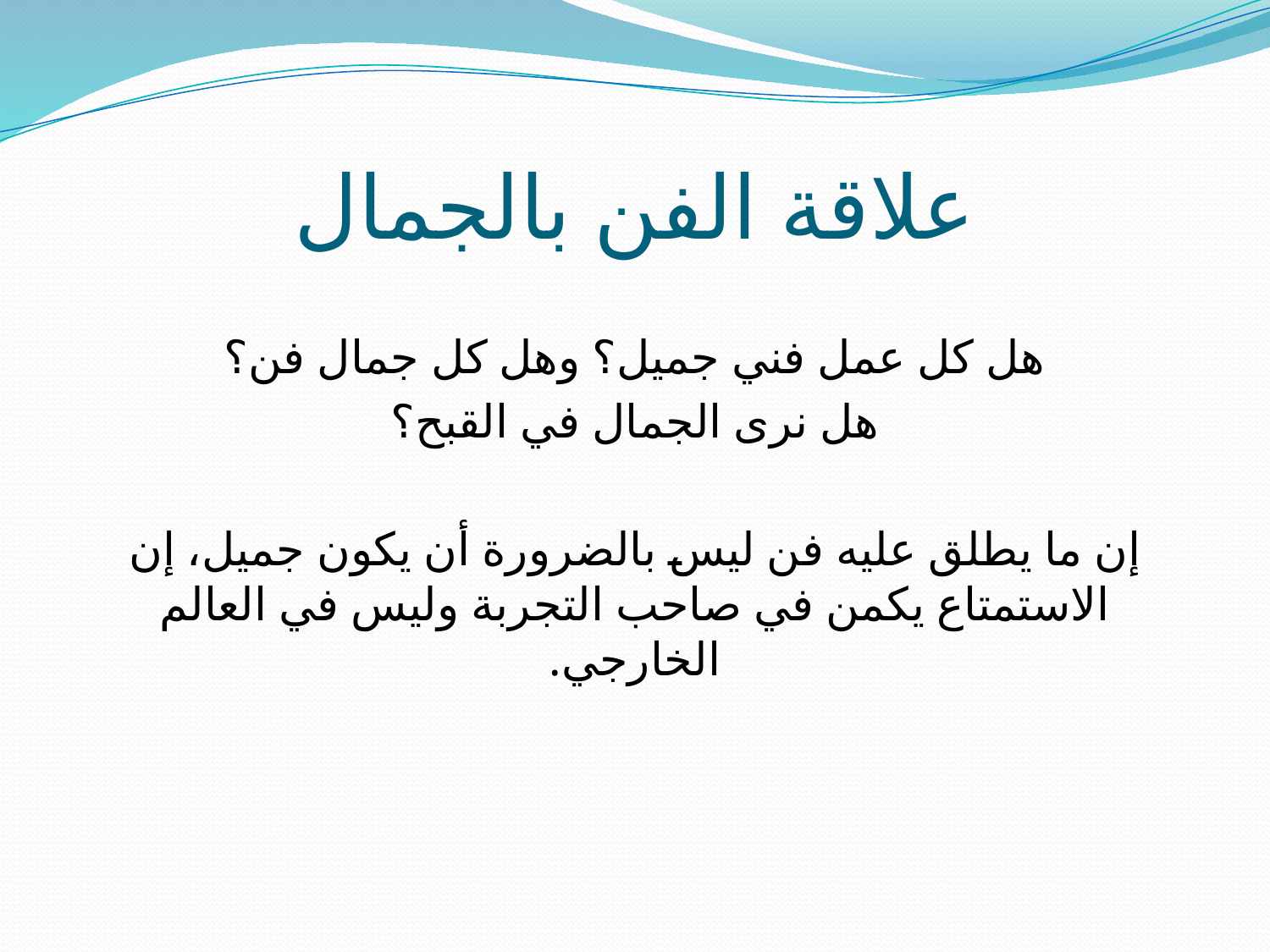

# علاقة الفن بالجمال
هل كل عمل فني جميل؟ وهل كل جمال فن؟
هل نرى الجمال في القبح؟

إن ما يطلق عليه فن ليس بالضرورة أن يكون جميل، إن الاستمتاع يكمن في صاحب التجربة وليس في العالم الخارجي.